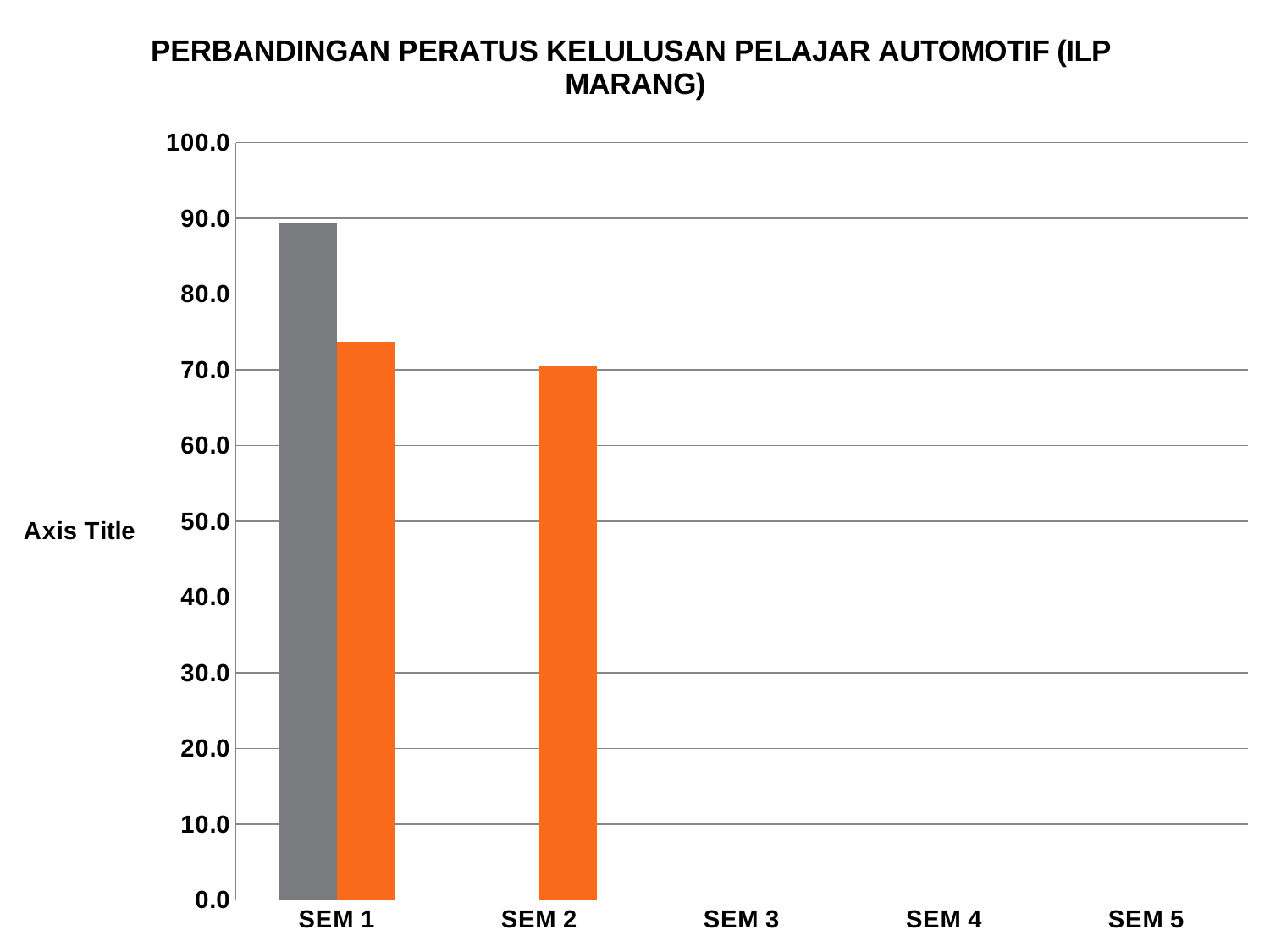

### Chart: PERBANDINGAN PERATUS KELULUSAN PELAJAR AUTOMOTIF (ILP  MARANG)

| Category | 1/2014 | 2/2014 |
|---|---|---|
| SEM 1 | 89.5 | 73.7 |
| SEM 2 | 0.0 | 70.6 |
| SEM 3 | 0.0 | 0.0 |
| SEM 4 | 0.0 | 0.0 |
| SEM 5 | 0.0 | 0.0 |